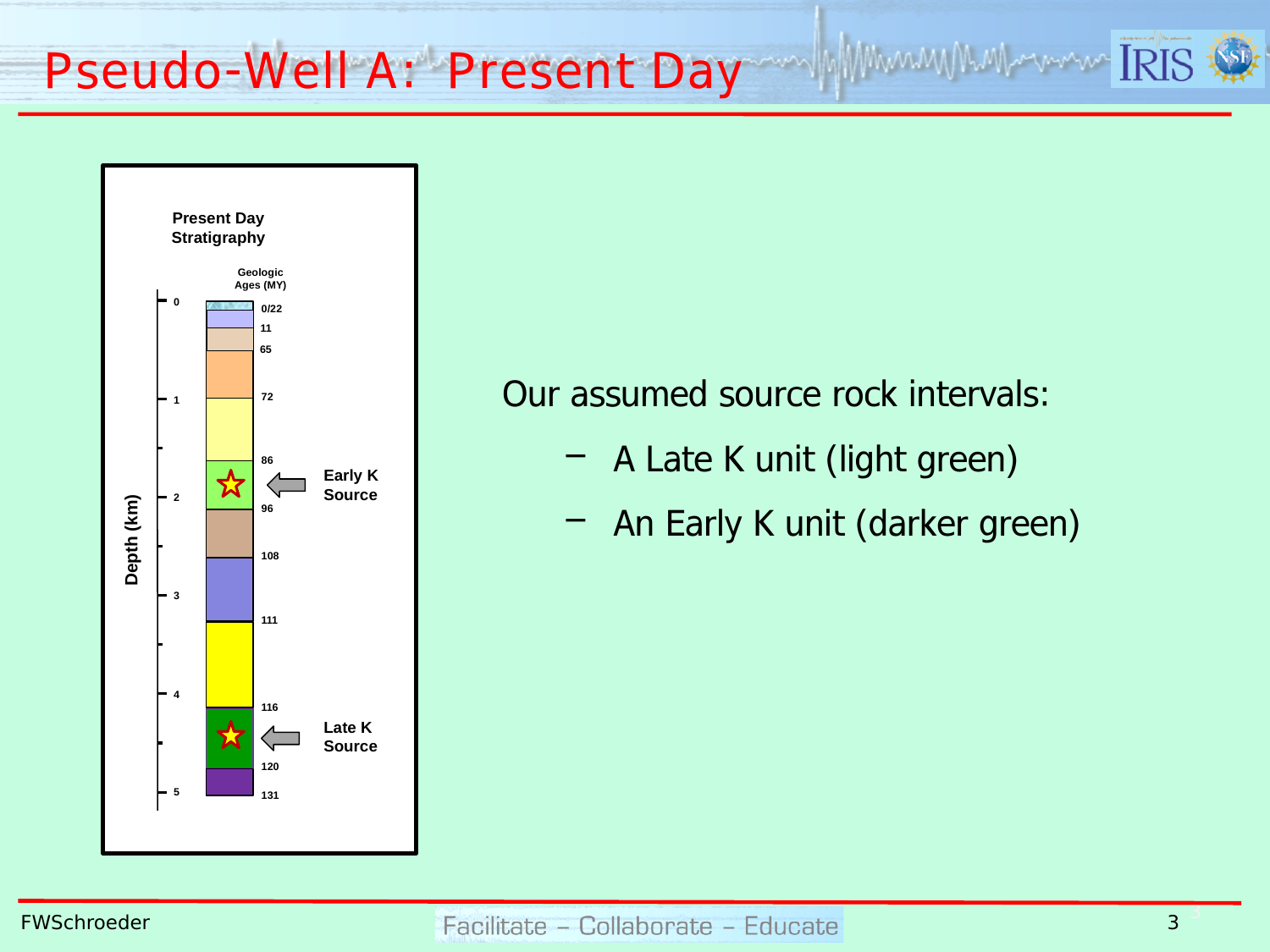

# Pseudo-Well A:  Present Day

Present Day
Stratigraphy
Geologic Ages (MY)
0
0/22

11

65
72
1

86

2
96

Depth (km)
108

3
111

4
116

120

5
131
Our assumed source rock intervals:
A Late K unit (light green)
An Early K unit (darker green)
Early K
Source

Late K
Source